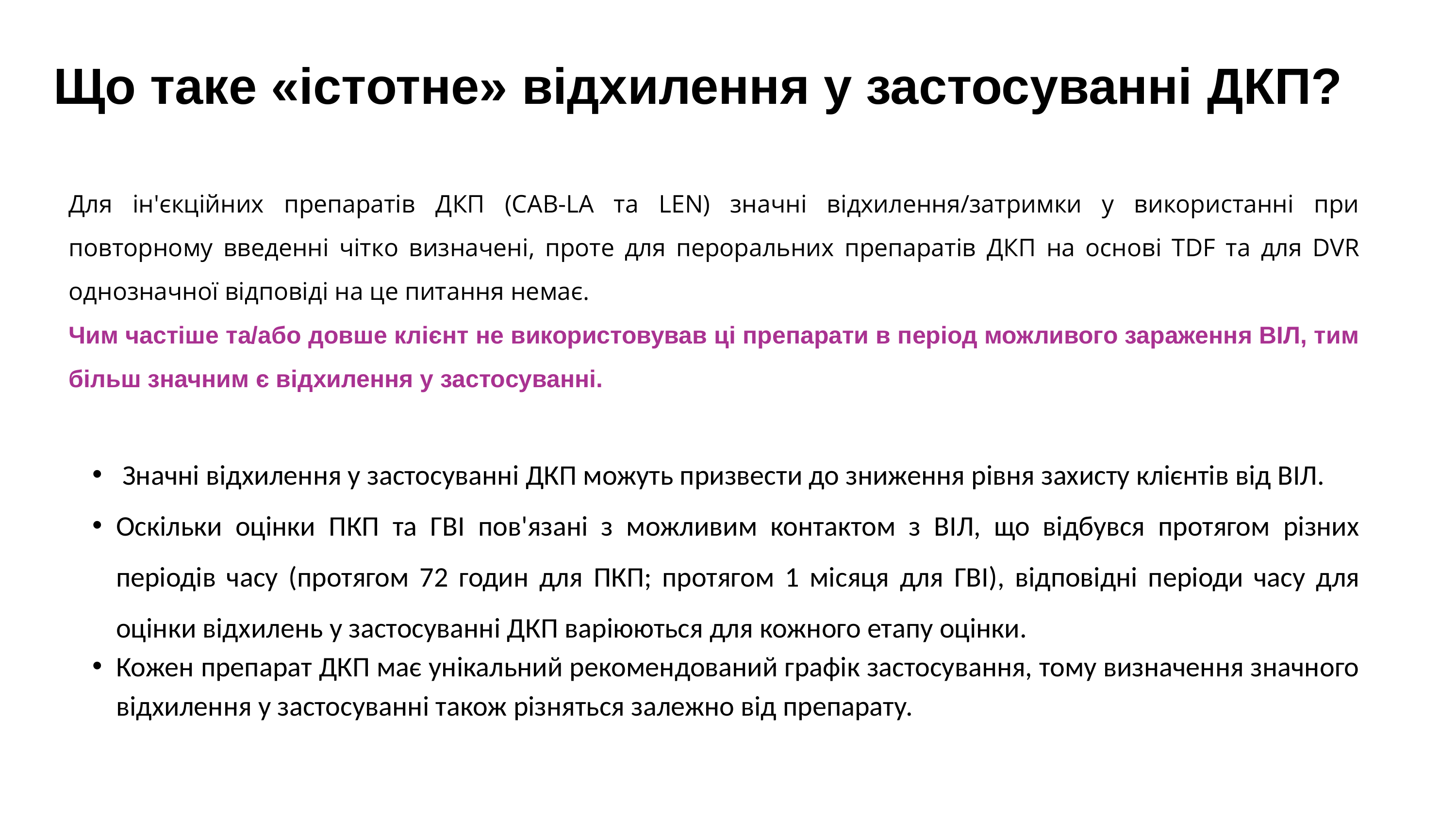

Що таке «істотне» відхилення у застосуванні ДКП?
Для ін'єкційних препаратів ДКП (CAB-LA та LEN) значні відхилення/затримки у використанні при повторному введенні чітко визначені, проте для пероральних препаратів ДКП на основі TDF та для DVR однозначної відповіді на це питання немає.
Чим частіше та/або довше клієнт не використовував ці препарати в період можливого зараження ВІЛ, тим більш значним є відхилення у застосуванні.
 Значні відхилення у застосуванні ДКП можуть призвести до зниження рівня захисту клієнтів від ВІЛ.
Оскільки оцінки ПКП та ГВІ пов'язані з можливим контактом з ВІЛ, що відбувся протягом різних періодів часу (протягом 72 годин для ПКП; протягом 1 місяця для ГВІ), відповідні періоди часу для оцінки відхилень у застосуванні ДКП варіюються для кожного етапу оцінки.
Кожен препарат ДКП має унікальний рекомендований графік застосування, тому визначення значного відхилення у застосуванні також різняться залежно від препарату.